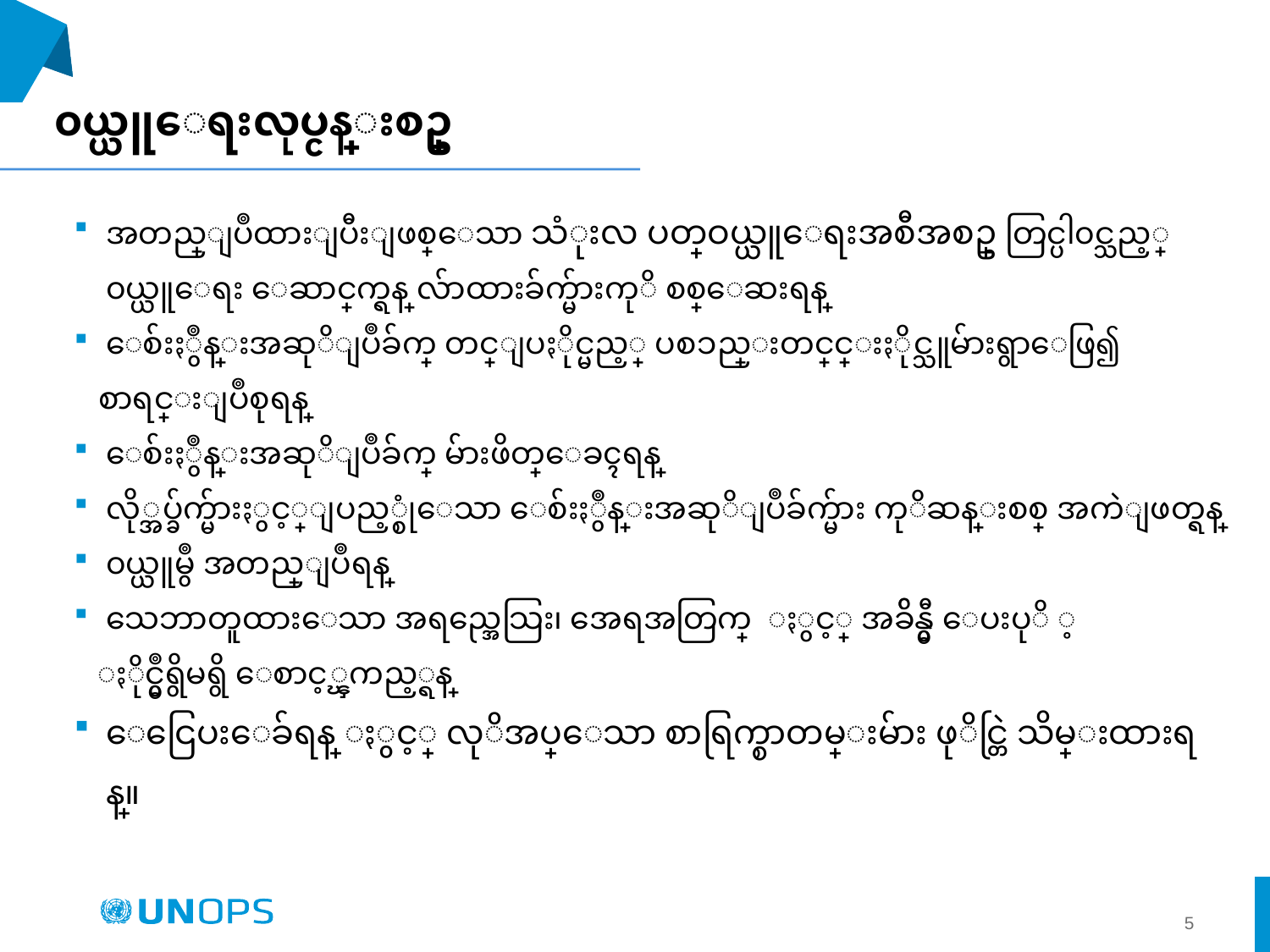

# ၀ယ္ယူေရးလုပ္ငန္းစဥ္
အတည္ျပဳထားျပီးျဖစ္ေသာ သံုးလ ပတ္ဝယ္ယူေရးအစီအစဥ္ တြင္ပါ၀င္သည့္ ၀ယ္ယူေရး ေဆာင္ရြက္ရန္ လ်ာထားခ်က္မ်ားကုိ စစ္ေဆးရန္
ေစ်းႏွဳန္းအဆုိျပဳခ်က္ တင္ျပႏိုင္မည့္ ပစၥည္းတင္သြင္းႏိုင္သူမ်ားရွာေဖြ၍
   စာရင္းျပဳစုရန္
ေစ်းႏွဳန္းအဆုိျပဳခ်က္ မ်ားဖိတ္ေခၚရန္
လို္အပ္ခ်က္မ်ားႏွင့္ျပည့္စုံေသာ ေစ်းႏွဳန္းအဆုိျပဳခ်က္မ်ား ကုိဆန္းစစ္ အကဲျဖတ္ရန္
၀ယ္ယူမွဳ အတည္ျပဳရန္
သေဘာတူထားေသာ အရည္အေသြး၊ အေရအတြက္  ႏွင့္ အခ်ိန္မွီ ေပးပုိ ့
   ႏိုင္မွဳရွိမရွိ ေစာင့္ၾကည့္ရန္
ေငြေပးေခ်ရန္ ႏွင့္ လုိအပ္ေသာ စာရြက္စာတမ္းမ်ား ဖုိင္တြဲ သိမ္းထားရန္။
5